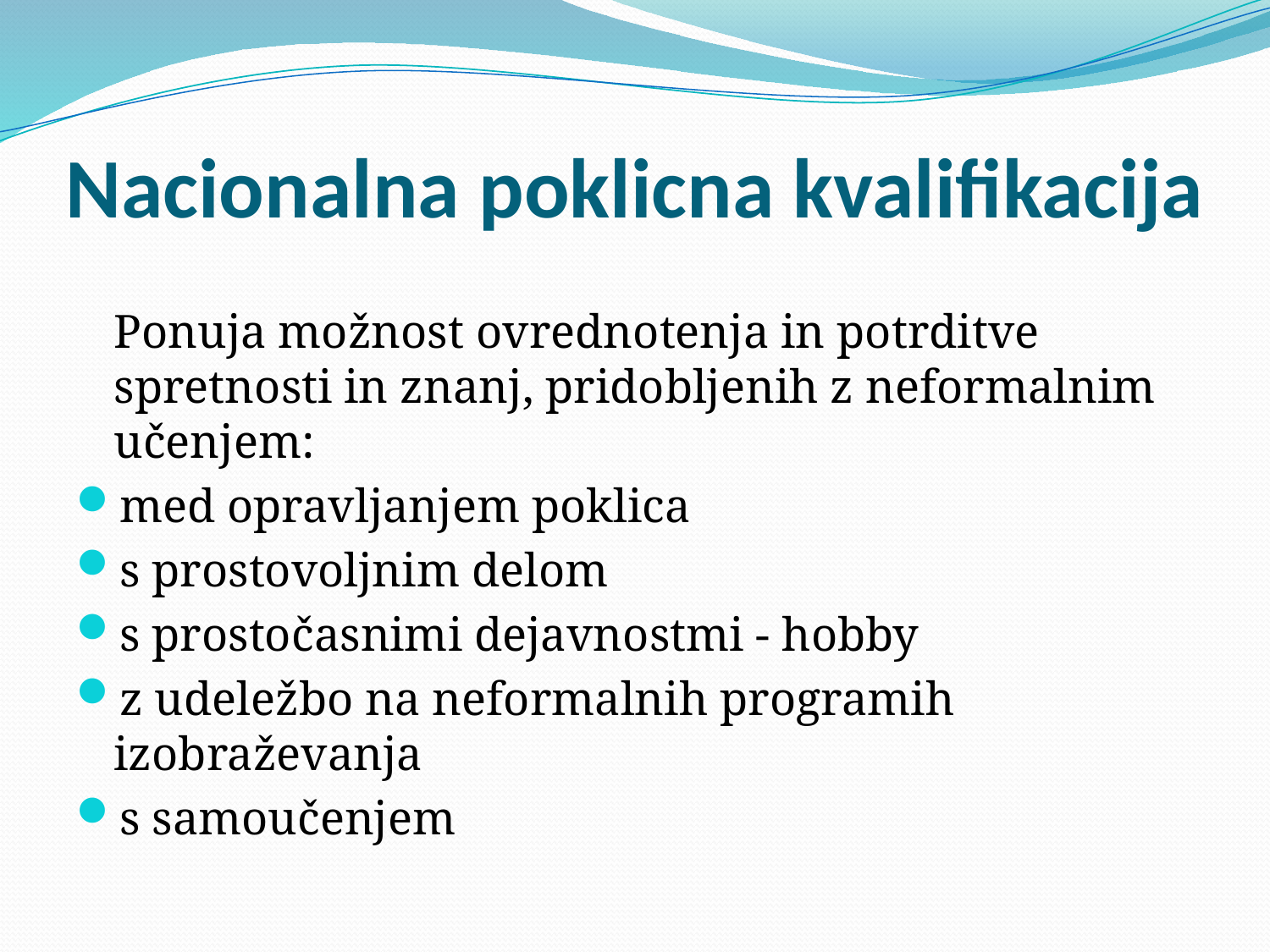

# Nacionalna poklicna kvalifikacija
	Ponuja možnost ovrednotenja in potrditve spretnosti in znanj, pridobljenih z neformalnim učenjem:
med opravljanjem poklica
s prostovoljnim delom
s prostočasnimi dejavnostmi - hobby
z udeležbo na neformalnih programih izobraževanja
s samoučenjem